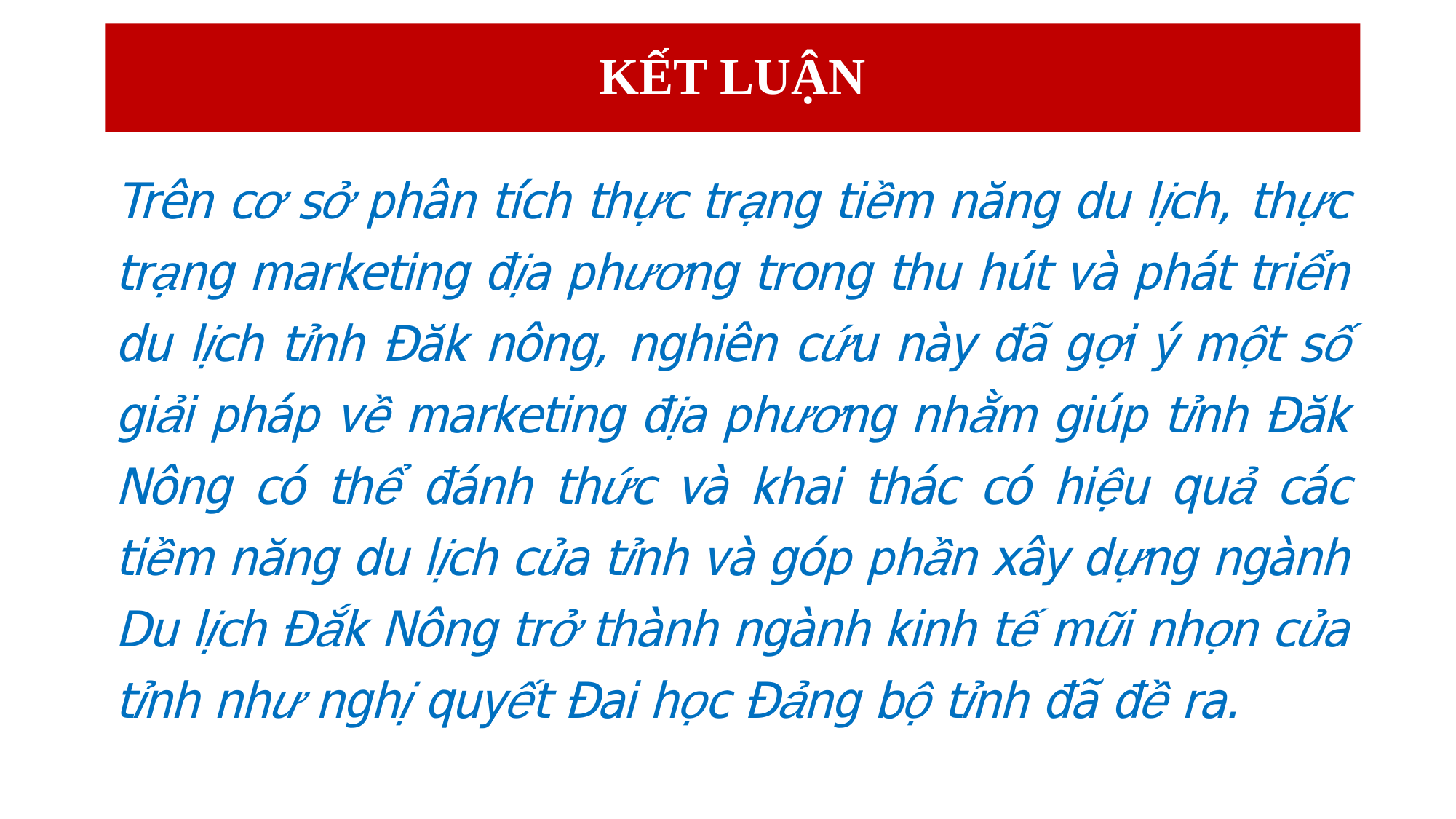

# KẾT LUẬN
Trên cơ sở phân tích thực trạng tiềm năng du lịch, thực trạng marketing địa phương trong thu hút và phát triển du lịch tỉnh Đăk nông, nghiên cứu này đã gợi ý một số giải pháp về marketing địa phương nhằm giúp tỉnh Đăk Nông có thể đánh thức và khai thác có hiệu quả các tiềm năng du lịch của tỉnh và góp phần xây dựng ngành Du lịch Đắk Nông trở thành ngành kinh tế mũi nhọn của tỉnh như nghị quyết Đai học Đảng bộ tỉnh đã đề ra.